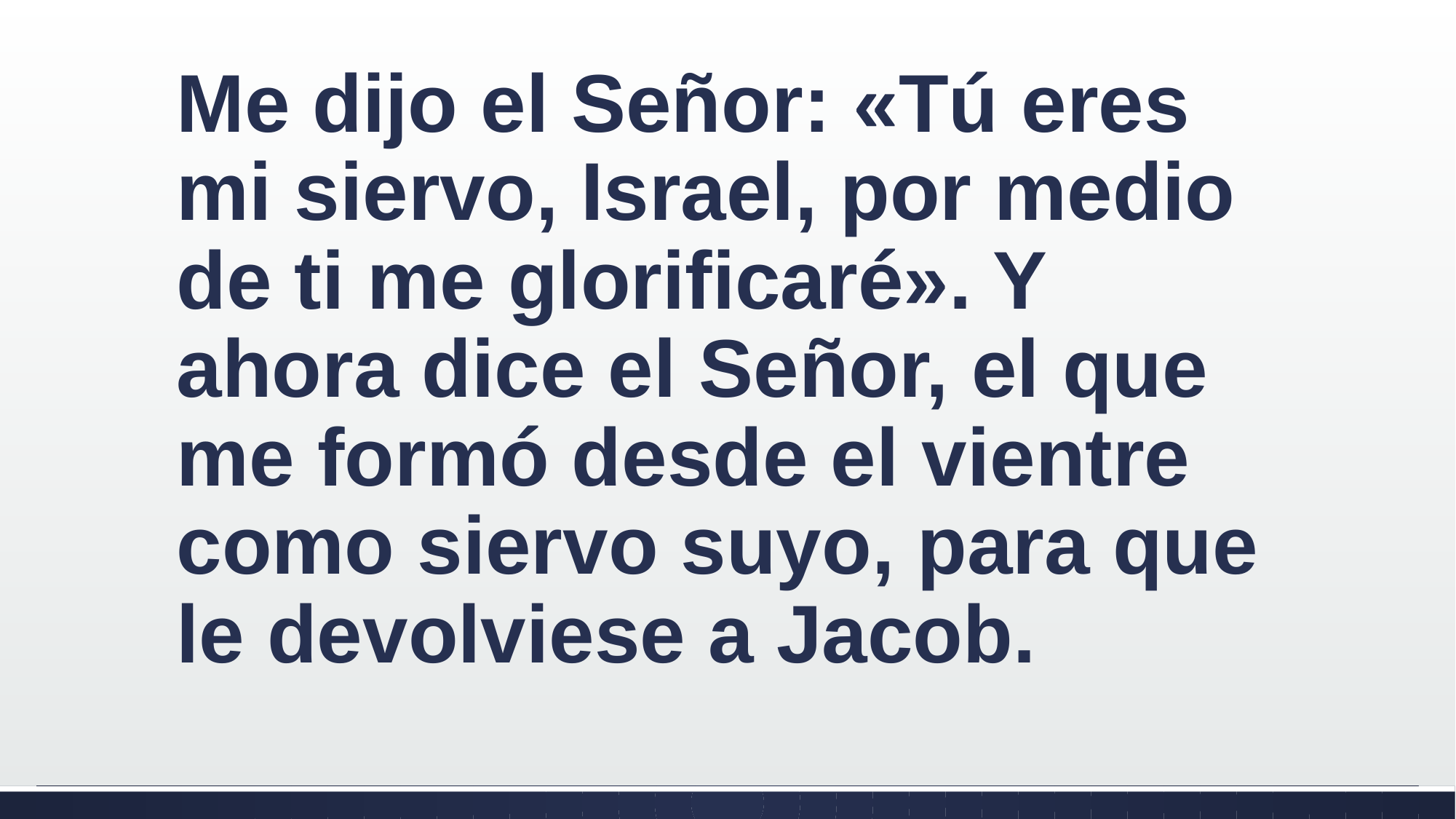

#
Me dijo el Señor: «Tú eres mi siervo, Israel, por medio de ti me glorificaré». Y ahora dice el Señor, el que me formó desde el vientre como siervo suyo, para que le devolviese a Jacob.